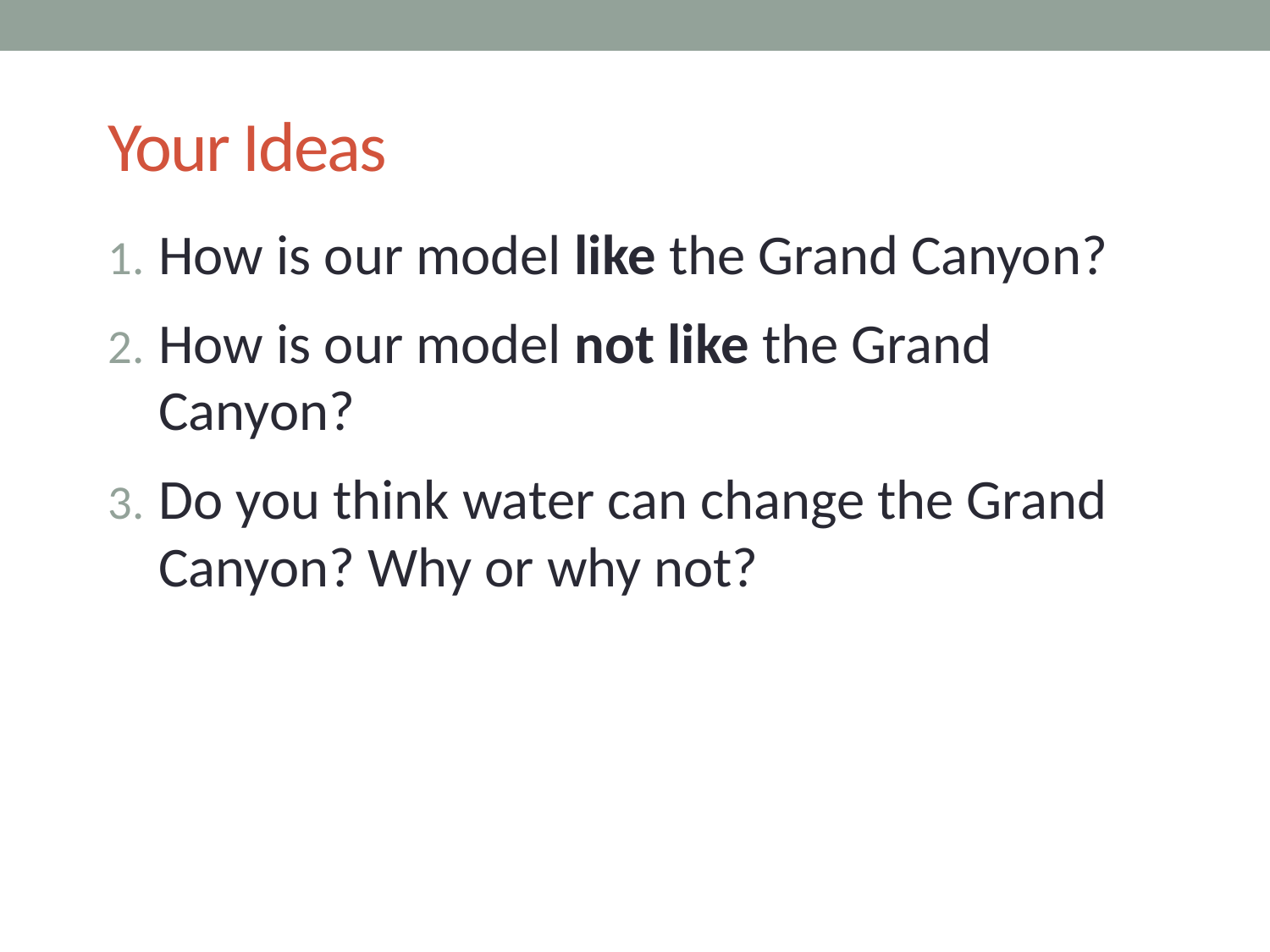

# Your Ideas
How is our model like the Grand Canyon?
How is our model not like the Grand Canyon?
Do you think water can change the Grand Canyon? Why or why not?